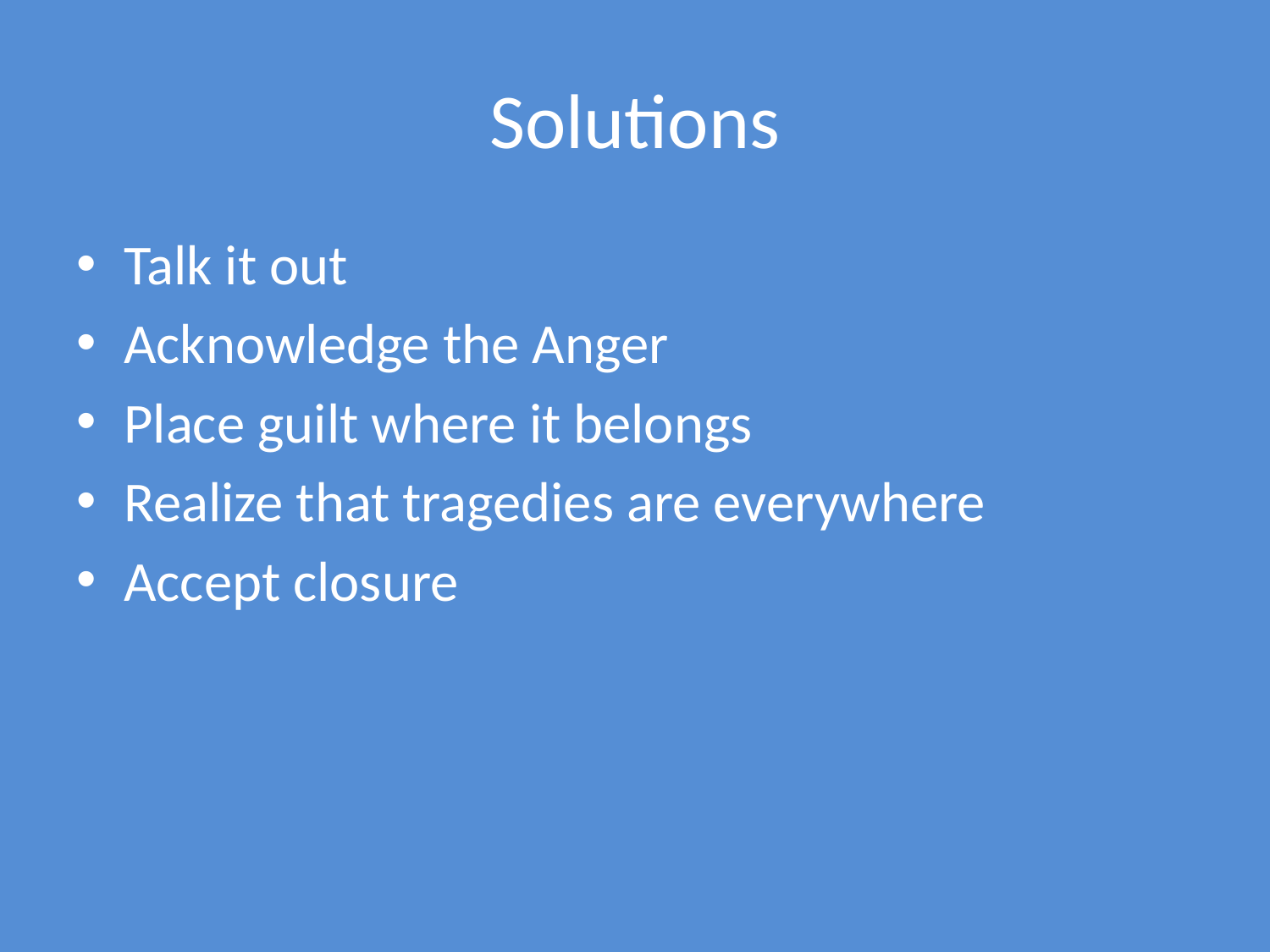

# Solutions
Talk it out
Acknowledge the Anger
Place guilt where it belongs
Realize that tragedies are everywhere
Accept closure